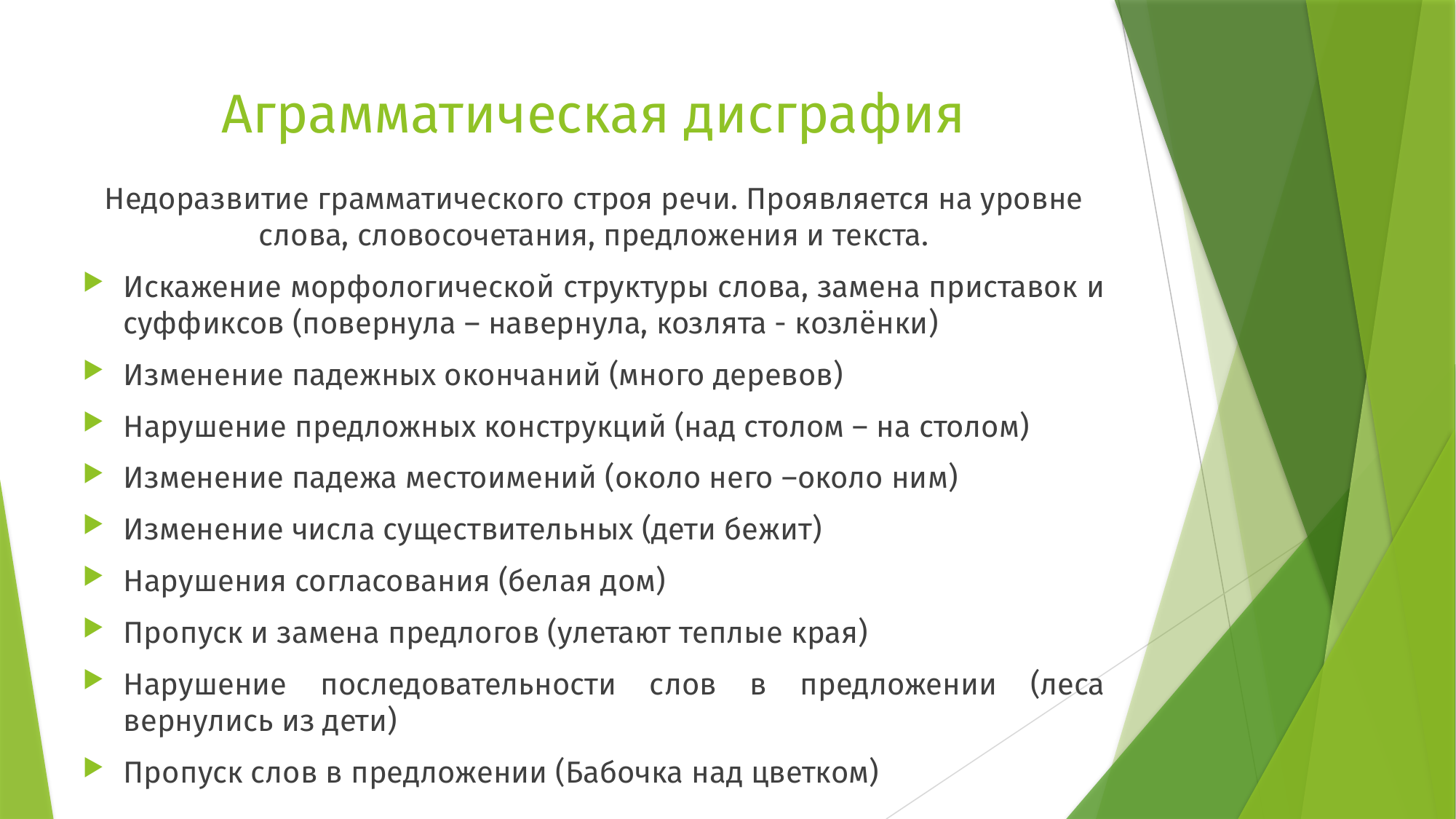

# Аграмматическая дисграфия
Недоразвитие грамматического строя речи. Проявляется на уровне слова, словосочетания, предложения и текста.
Искажение морфологической структуры слова, замена приставок и суффиксов (повернула – навернула, козлята - козлёнки)
Изменение падежных окончаний (много деревов)
Нарушение предложных конструкций (над столом – на столом)
Изменение падежа местоимений (около него –около ним)
Изменение числа существительных (дети бежит)
Нарушения согласования (белая дом)
Пропуск и замена предлогов (улетают теплые края)
Нарушение последовательности слов в предложении (леса вернулись из дети)
Пропуск слов в предложении (Бабочка над цветком)